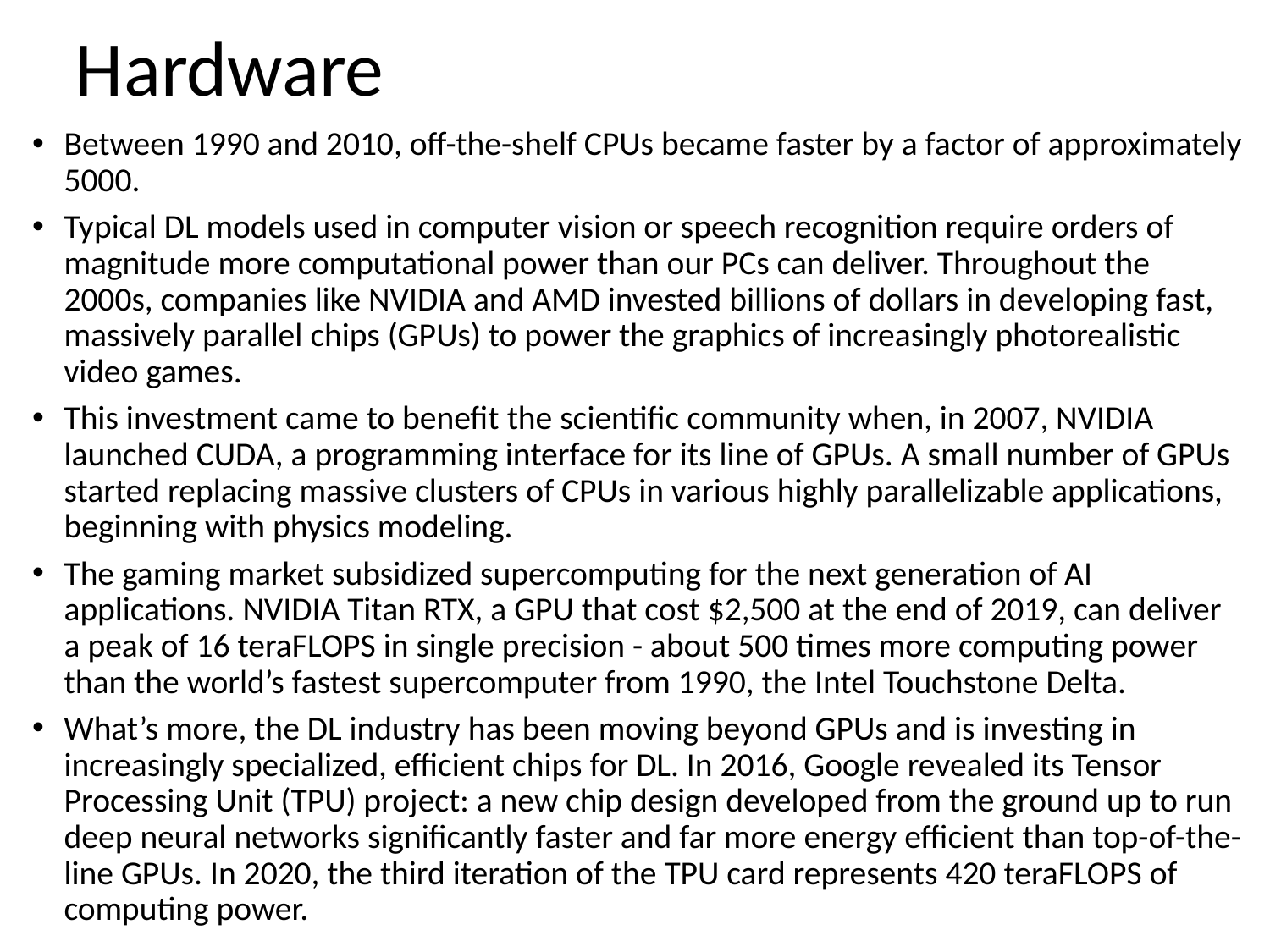

# Hardware
Between 1990 and 2010, off-the-shelf CPUs became faster by a factor of approximately 5000.
Typical DL models used in computer vision or speech recognition require orders of magnitude more computational power than our PCs can deliver. Throughout the 2000s, companies like NVIDIA and AMD invested billions of dollars in developing fast, massively parallel chips (GPUs) to power the graphics of increasingly photorealistic video games.
This investment came to benefit the scientific community when, in 2007, NVIDIA launched CUDA, a programming interface for its line of GPUs. A small number of GPUs started replacing massive clusters of CPUs in various highly parallelizable applications, beginning with physics modeling.
The gaming market subsidized supercomputing for the next generation of AI applications. NVIDIA Titan RTX, a GPU that cost $2,500 at the end of 2019, can deliver a peak of 16 teraFLOPS in single precision - about 500 times more computing power than the world’s fastest supercomputer from 1990, the Intel Touchstone Delta.
What’s more, the DL industry has been moving beyond GPUs and is investing in increasingly specialized, efficient chips for DL. In 2016, Google revealed its Tensor Processing Unit (TPU) project: a new chip design developed from the ground up to run deep neural networks significantly faster and far more energy efficient than top-of-the-line GPUs. In 2020, the third iteration of the TPU card represents 420 teraFLOPS of computing power.